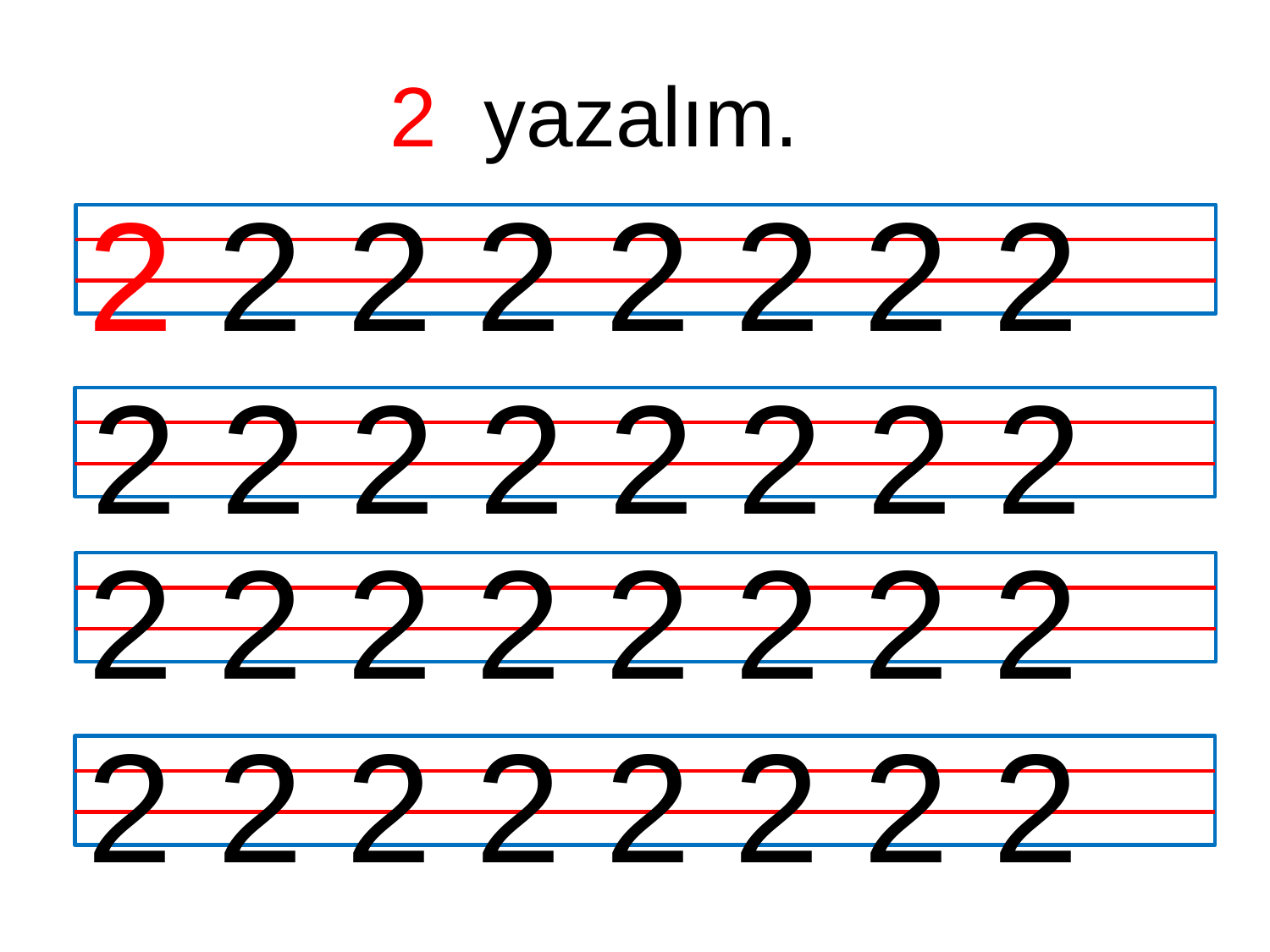

# 2  yazalım.
2 2 2 2 2 2 2 2

2 2 2 2 2 2 2 2
2 2 2 2 2 2 2 2

2 2 2 2 2 2 2 2